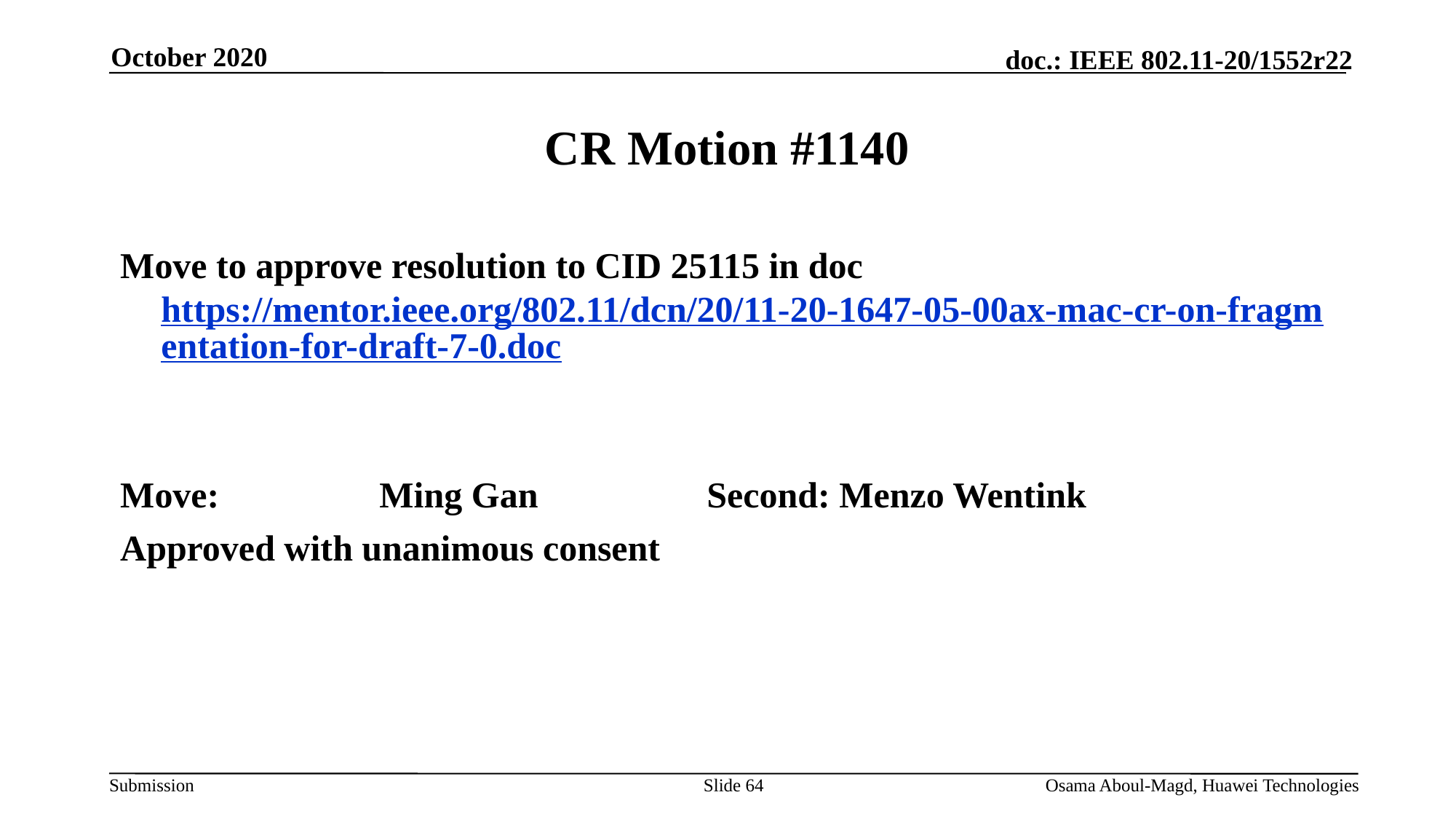

October 2020
# CR Motion #1140
Move to approve resolution to CID 25115 in doc https://mentor.ieee.org/802.11/dcn/20/11-20-1647-05-00ax-mac-cr-on-fragmentation-for-draft-7-0.doc

Move:		Ming Gan		Second: Menzo Wentink
Approved with unanimous consent
Slide 64
Osama Aboul-Magd, Huawei Technologies